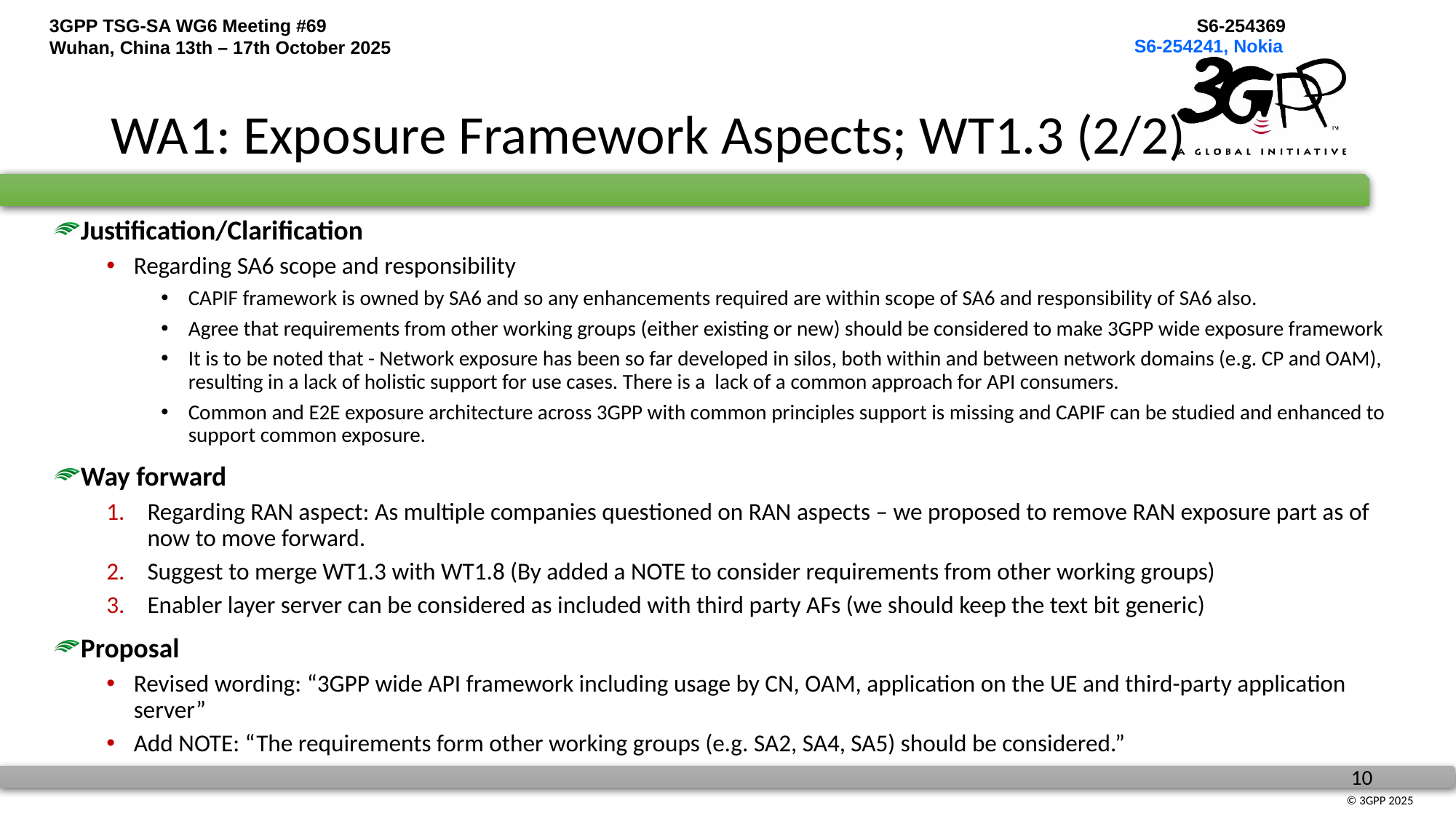

S6-254241, Nokia
# WA1: Exposure Framework Aspects; WT1.3 (2/2)
Justification/Clarification
Regarding SA6 scope and responsibility
CAPIF framework is owned by SA6 and so any enhancements required are within scope of SA6 and responsibility of SA6 also.
Agree that requirements from other working groups (either existing or new) should be considered to make 3GPP wide exposure framework
It is to be noted that - Network exposure has been so far developed in silos, both within and between network domains (e.g. CP and OAM), resulting in a lack of holistic support for use cases. There is a  lack of a common approach for API consumers.
Common and E2E exposure architecture across 3GPP with common principles support is missing and CAPIF can be studied and enhanced to support common exposure.
Way forward
Regarding RAN aspect: As multiple companies questioned on RAN aspects – we proposed to remove RAN exposure part as of now to move forward.
Suggest to merge WT1.3 with WT1.8 (By added a NOTE to consider requirements from other working groups)
Enabler layer server can be considered as included with third party AFs (we should keep the text bit generic)
Proposal
Revised wording: “3GPP wide API framework including usage by CN, OAM, application on the UE and third-party application server”
Add NOTE: “The requirements form other working groups (e.g. SA2, SA4, SA5) should be considered.”